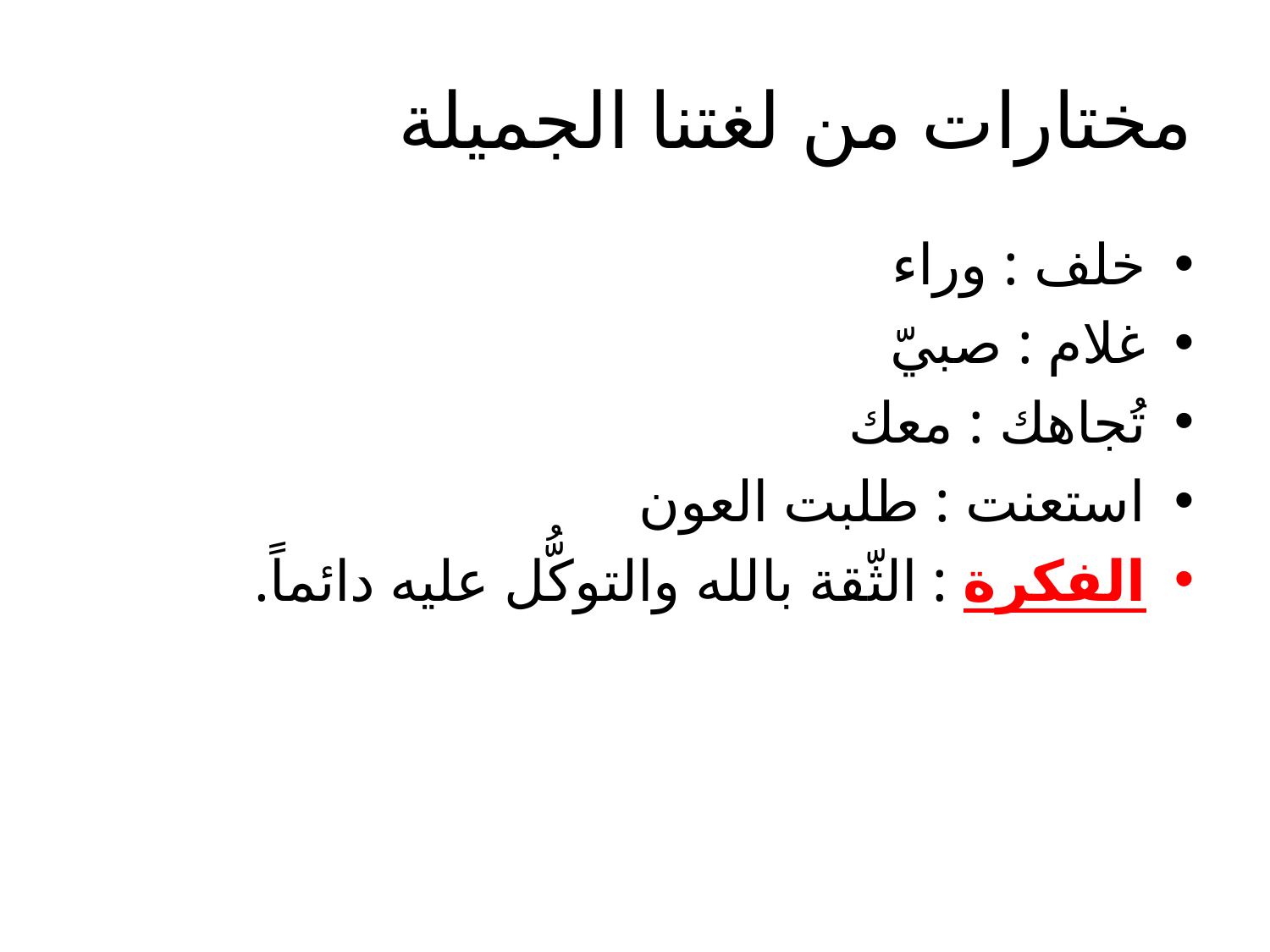

# مختارات من لغتنا الجميلة
خلف : وراء
غلام : صبيّ
تُجاهك : معك
استعنت : طلبت العون
الفكرة : الثّقة بالله والتوكُّل عليه دائماً.